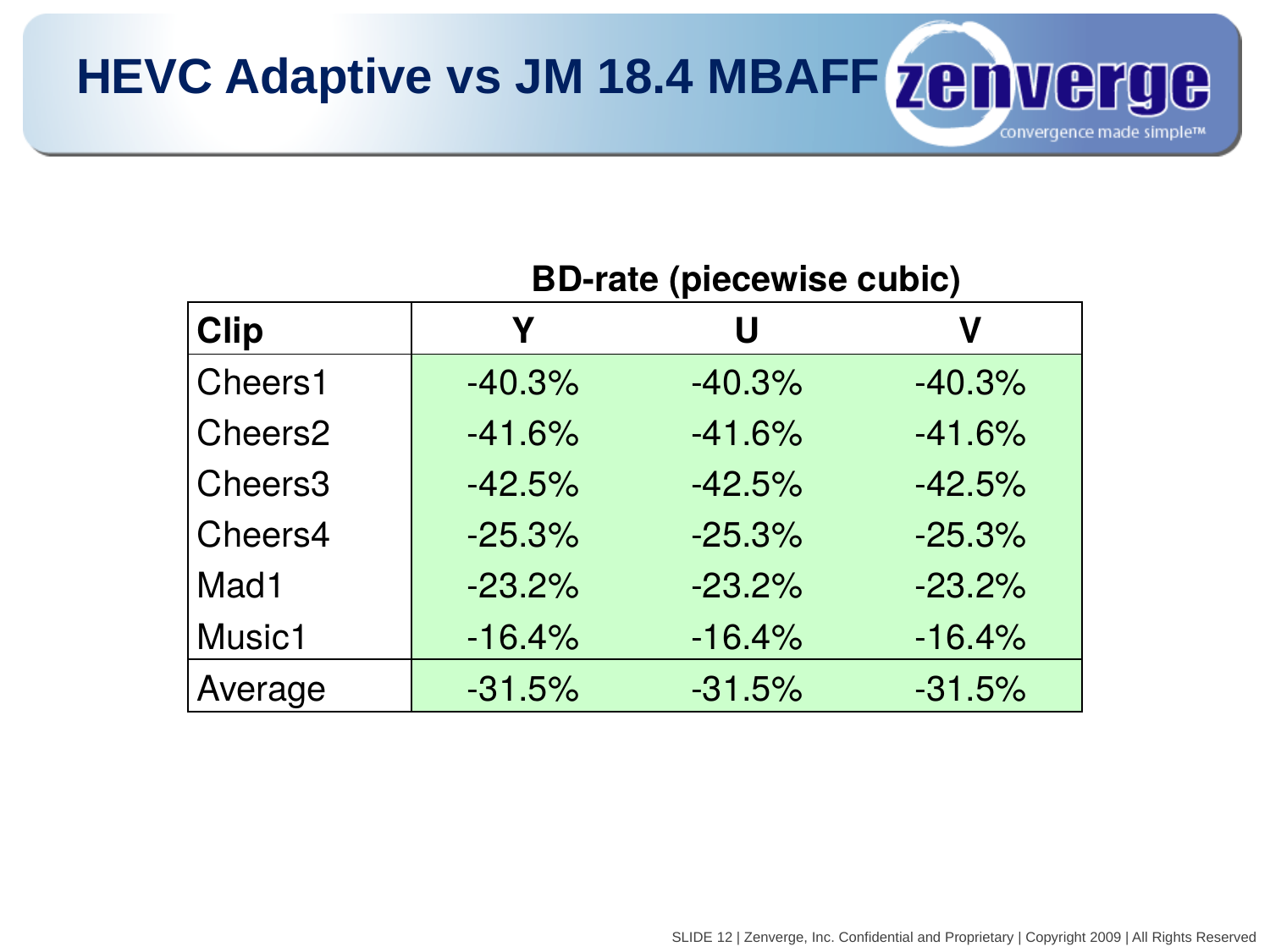

# HEVC Adaptive vs JM 18.4 MBAFF
|  | BD-rate (piecewise cubic) |  |  |
| --- | --- | --- | --- |
| Clip | Y | U | V |
| Cheers1 | -40.3% | -40.3% | -40.3% |
| Cheers2 | -41.6% | -41.6% | -41.6% |
| Cheers3 | -42.5% | -42.5% | -42.5% |
| Cheers4 | -25.3% | -25.3% | -25.3% |
| Mad1 | -23.2% | -23.2% | -23.2% |
| Music1 | -16.4% | -16.4% | -16.4% |
| Average | -31.5% | -31.5% | -31.5% |